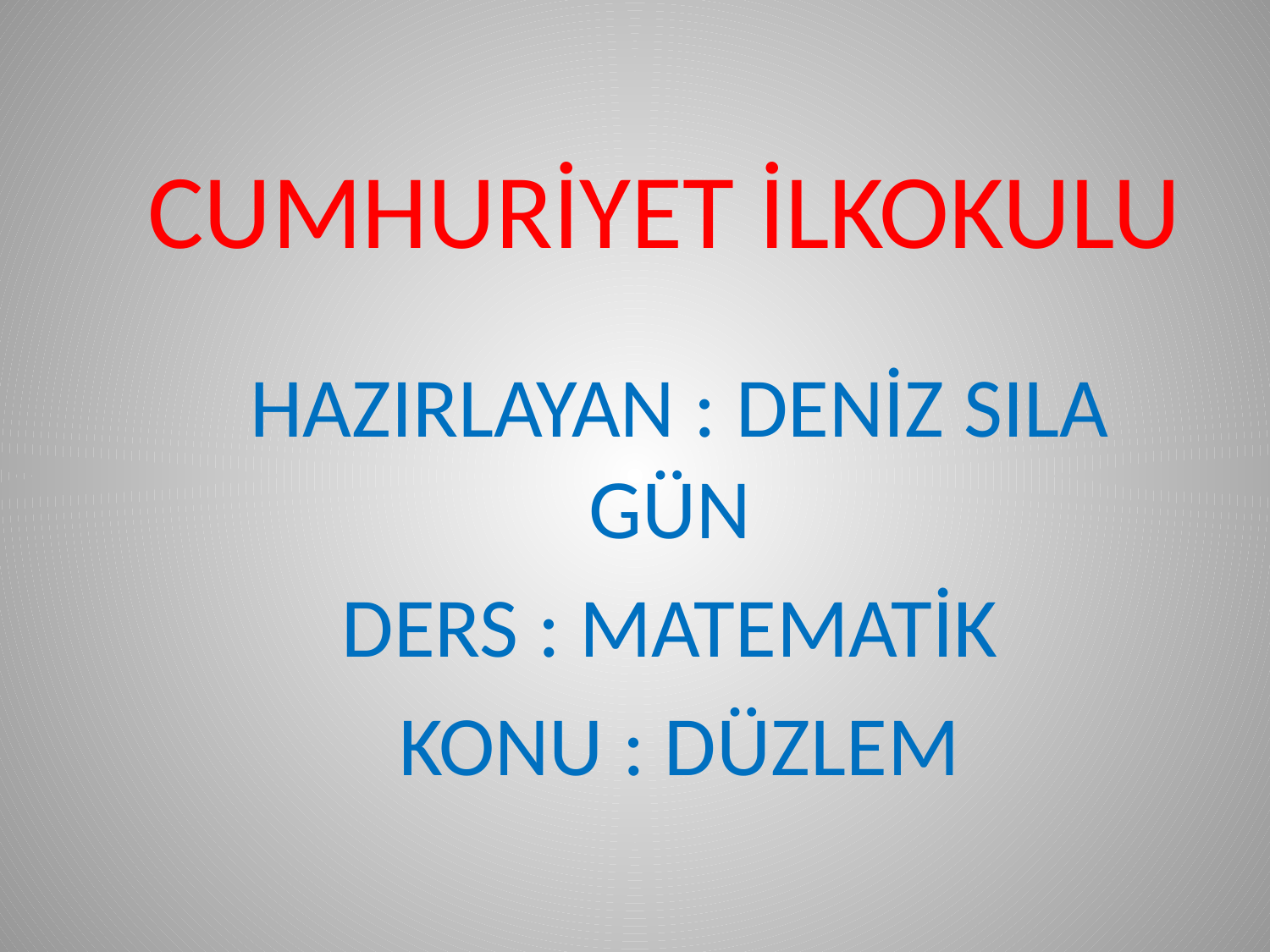

# CUMHURİYET İLKOKULU
HAZIRLAYAN : DENİZ SILA GÜN
DERS : MATEMATİK
KONU : DÜZLEM